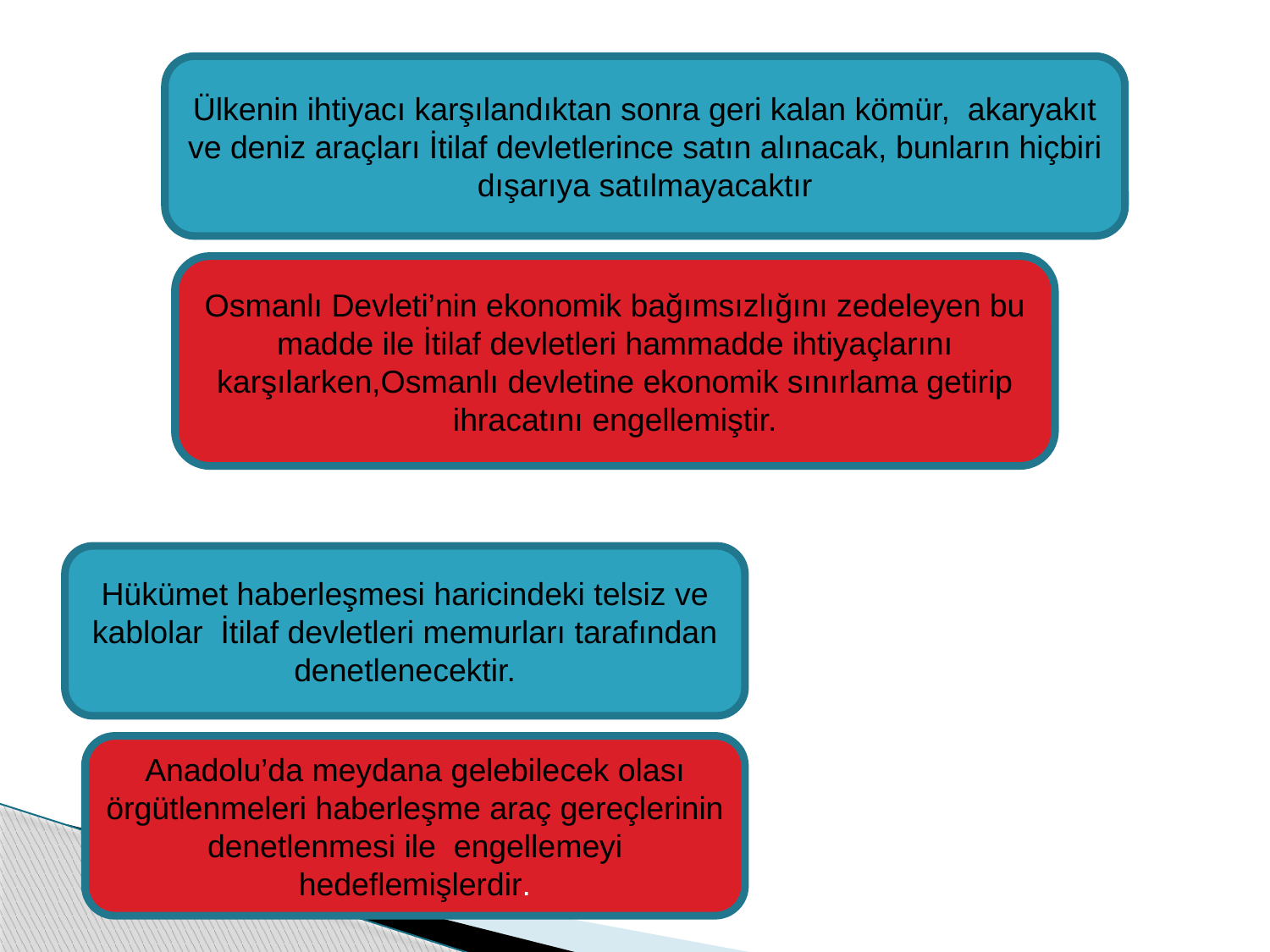

Ülkenin ihtiyacı karşılandıktan sonra geri kalan kömür,  akaryakıt ve deniz araçları İtilaf devletlerince satın alınacak, bunların hiçbiri dışarıya satılmayacaktır
Osmanlı Devleti’nin ekonomik bağımsızlığını zedeleyen bu madde ile İtilaf devletleri hammadde ihtiyaçlarını karşılarken,Osmanlı devletine ekonomik sınırlama getirip ihracatını engellemiştir.
Hükümet haberleşmesi haricindeki telsiz ve kablolar  İtilaf devletleri memurları tarafından denetlenecektir.
Anadolu’da meydana gelebilecek olası örgütlenmeleri haberleşme araç gereçlerinin denetlenmesi ile  engellemeyi hedeflemişlerdir.